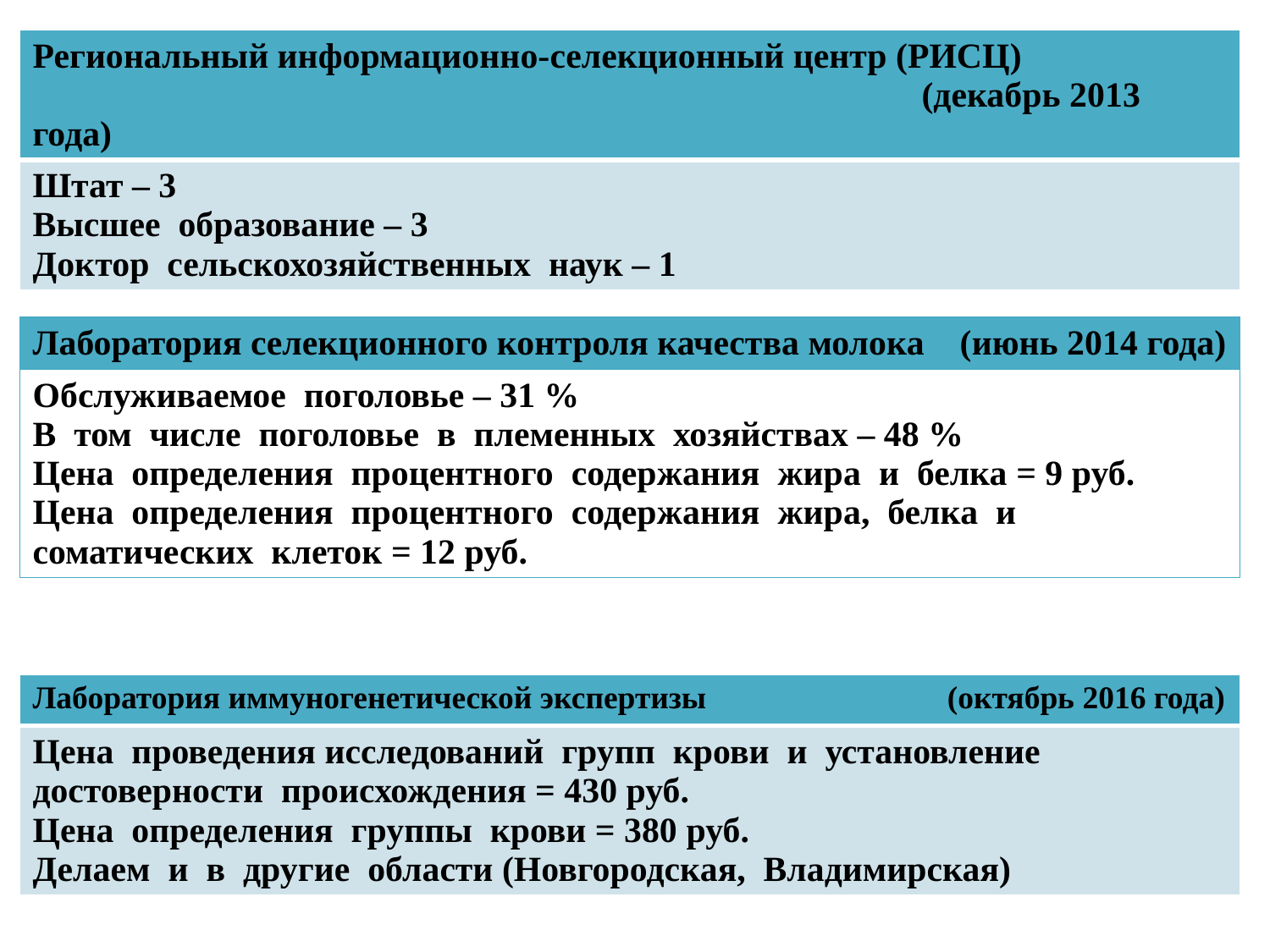

| Региональный информационно-селекционный центр (РИСЦ) (декабрь 2013 года) |
| --- |
| Штат – 3 Высшее образование – 3 Доктор сельскохозяйственных наук – 1 |
| Лаборатория селекционного контроля качества молока (июнь 2014 года) |
| --- |
| Обслуживаемое поголовье – 31 % В том числе поголовье в племенных хозяйствах – 48 % Цена определения процентного содержания жира и белка = 9 руб. Цена определения процентного содержания жира, белка и соматических клеток = 12 руб. |
| Лаборатория иммуногенетической экспертизы (октябрь 2016 года) |
| --- |
| Цена проведения исследований групп крови и установление достоверности происхождения = 430 руб. Цена определения группы крови = 380 руб. Делаем и в другие области (Новгородская, Владимирская) |